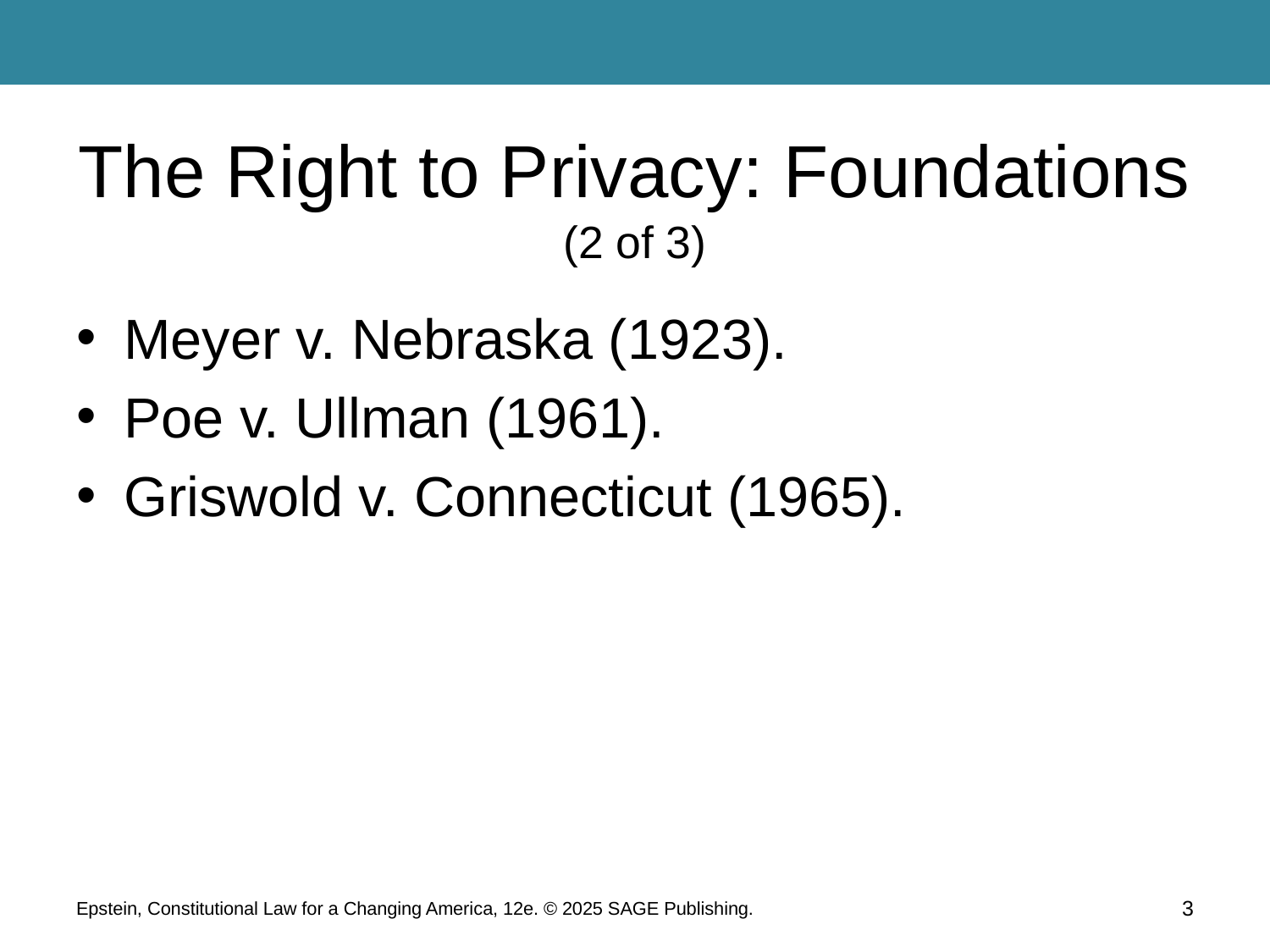

# The Right to Privacy: Foundations (2 of 3)
Meyer v. Nebraska (1923).
Poe v. Ullman (1961).
Griswold v. Connecticut (1965).
Epstein, Constitutional Law for a Changing America, 12e. © 2025 SAGE Publishing.
3